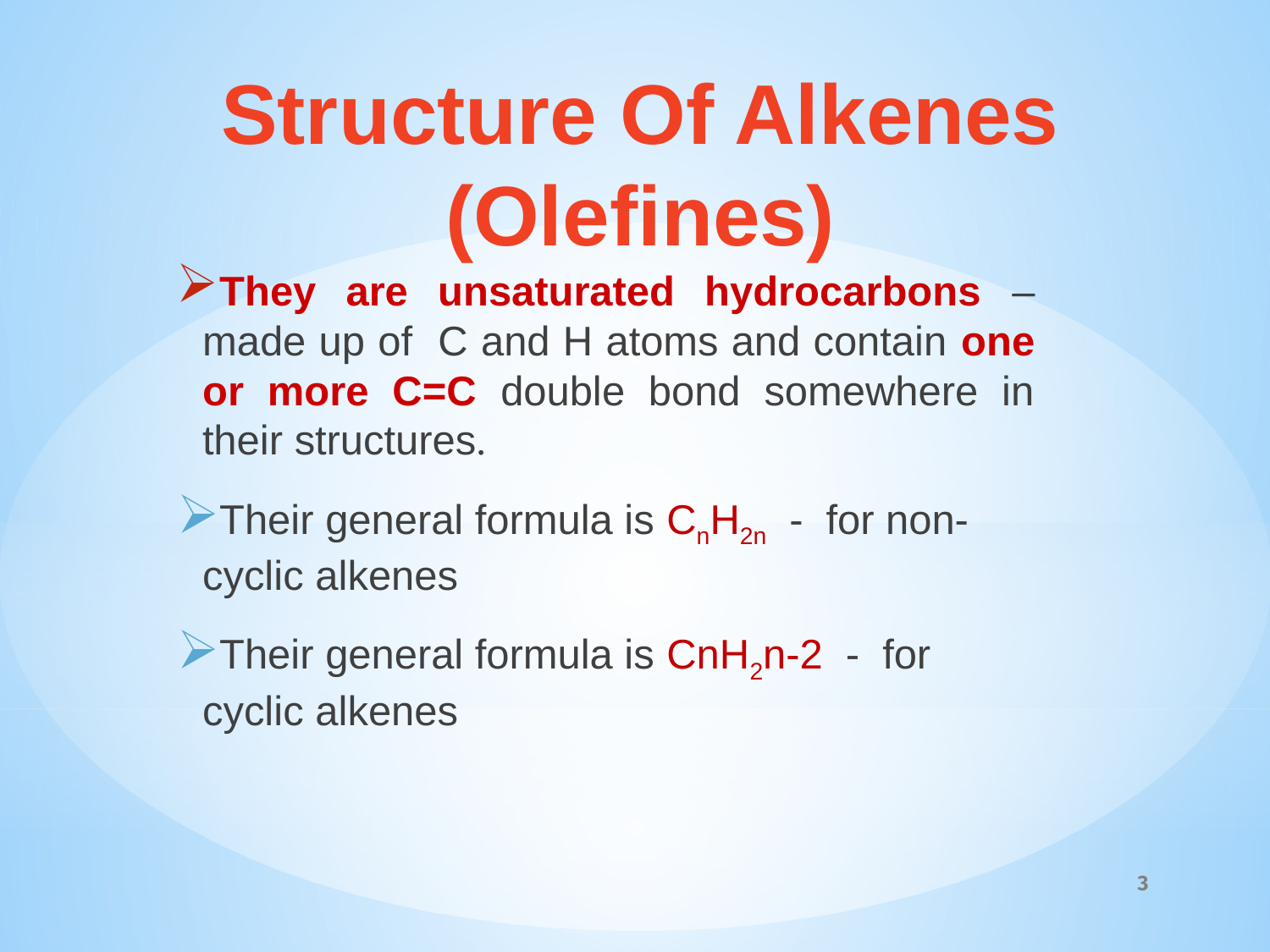

# Structure Of Alkenes (Olefines)
They are unsaturated hydrocarbons – made up of  C and H atoms and contain one or more C=C double bond somewhere in their structures.
Their general formula is CnH2n  -  for non-cyclic alkenes
Their general formula is CnH2n-2  -  for cyclic alkenes
3